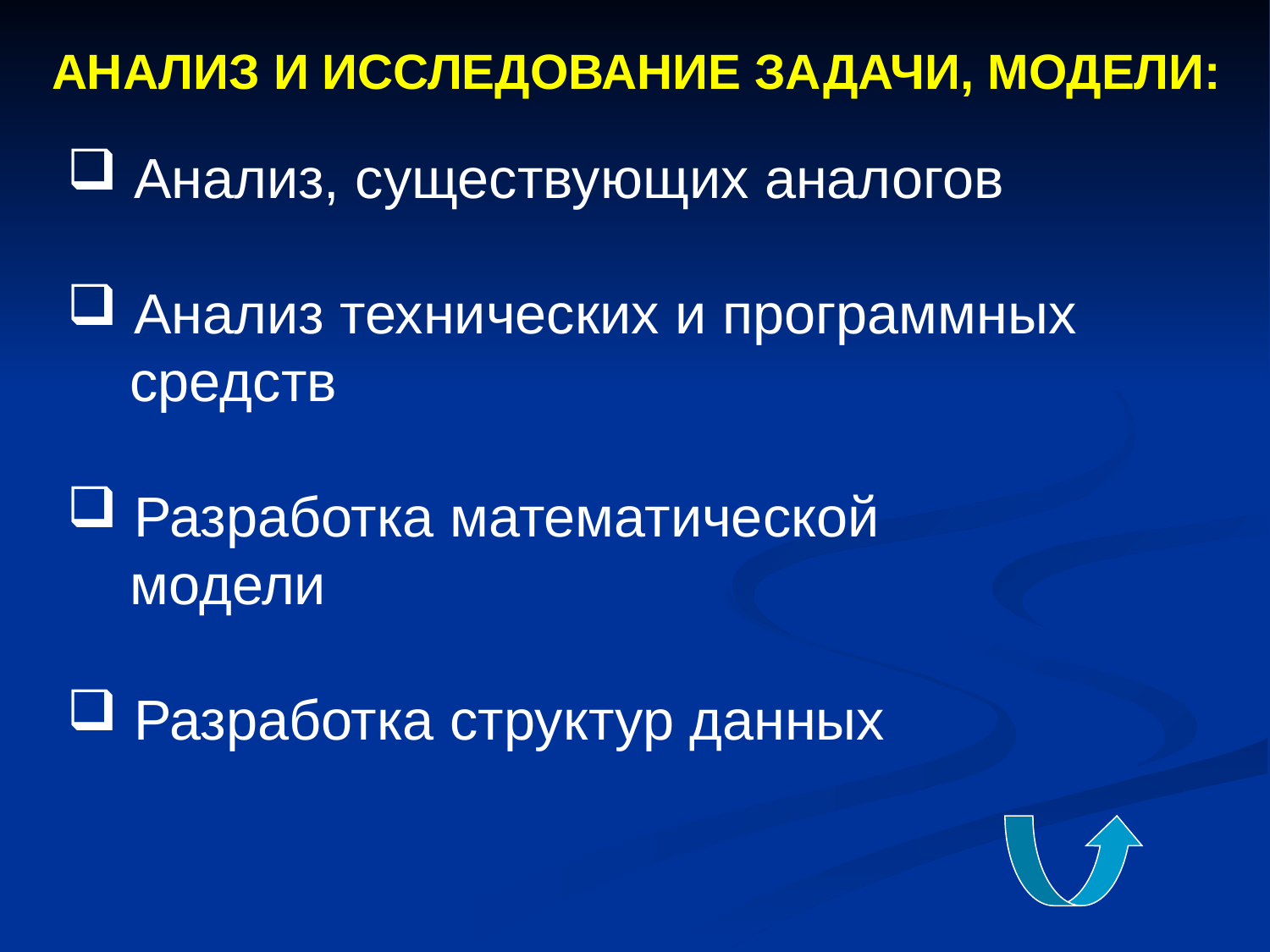

АНАЛИЗ И ИССЛЕДОВАНИЕ ЗАДАЧИ, МОДЕЛИ:
 Анализ, существующих аналогов

 Анализ технических и программных
    средств

 Разработка математической
    модели

 Разработка структур данных